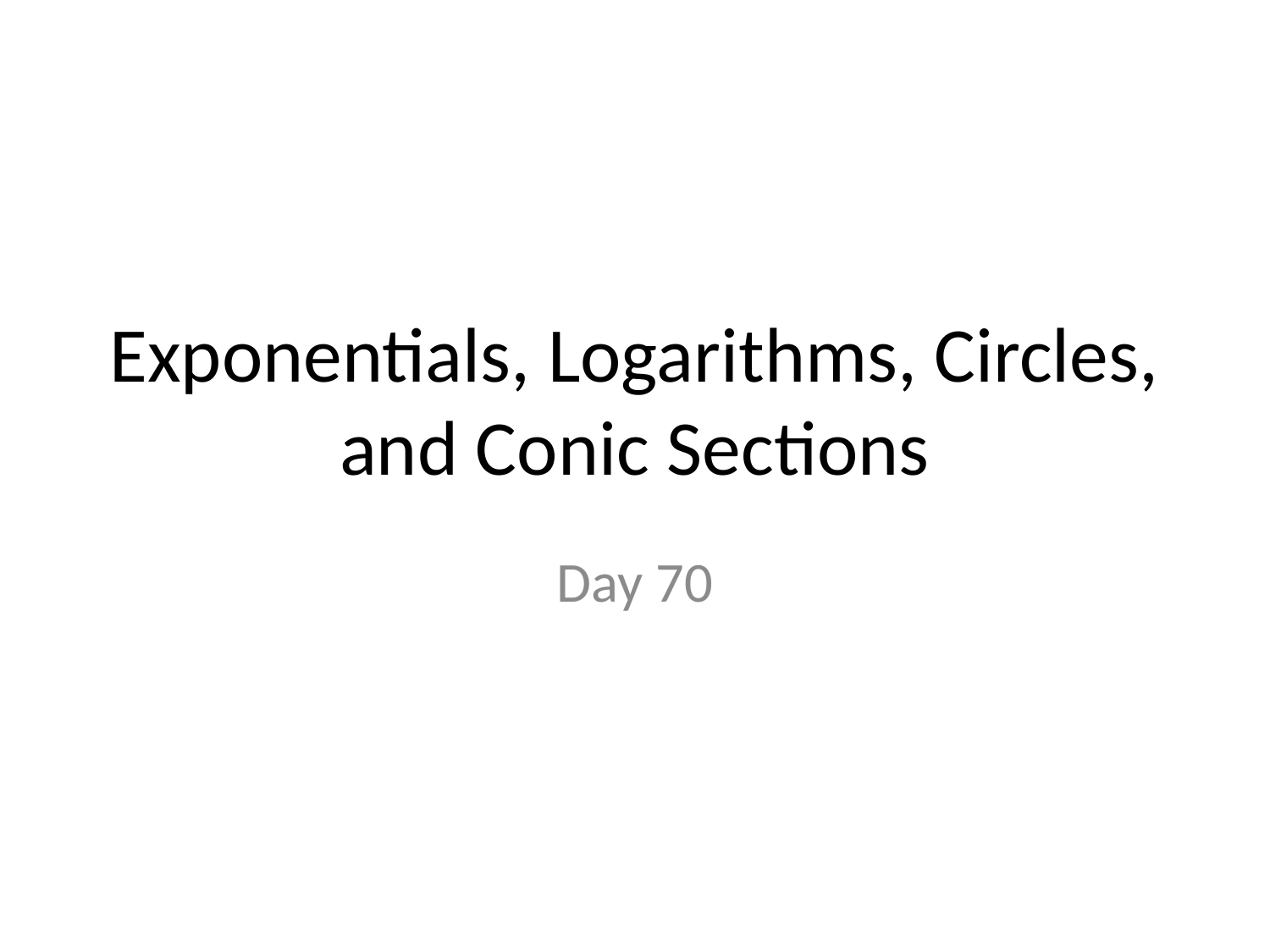

# Exponentials, Logarithms, Circles, and Conic Sections
Day 70